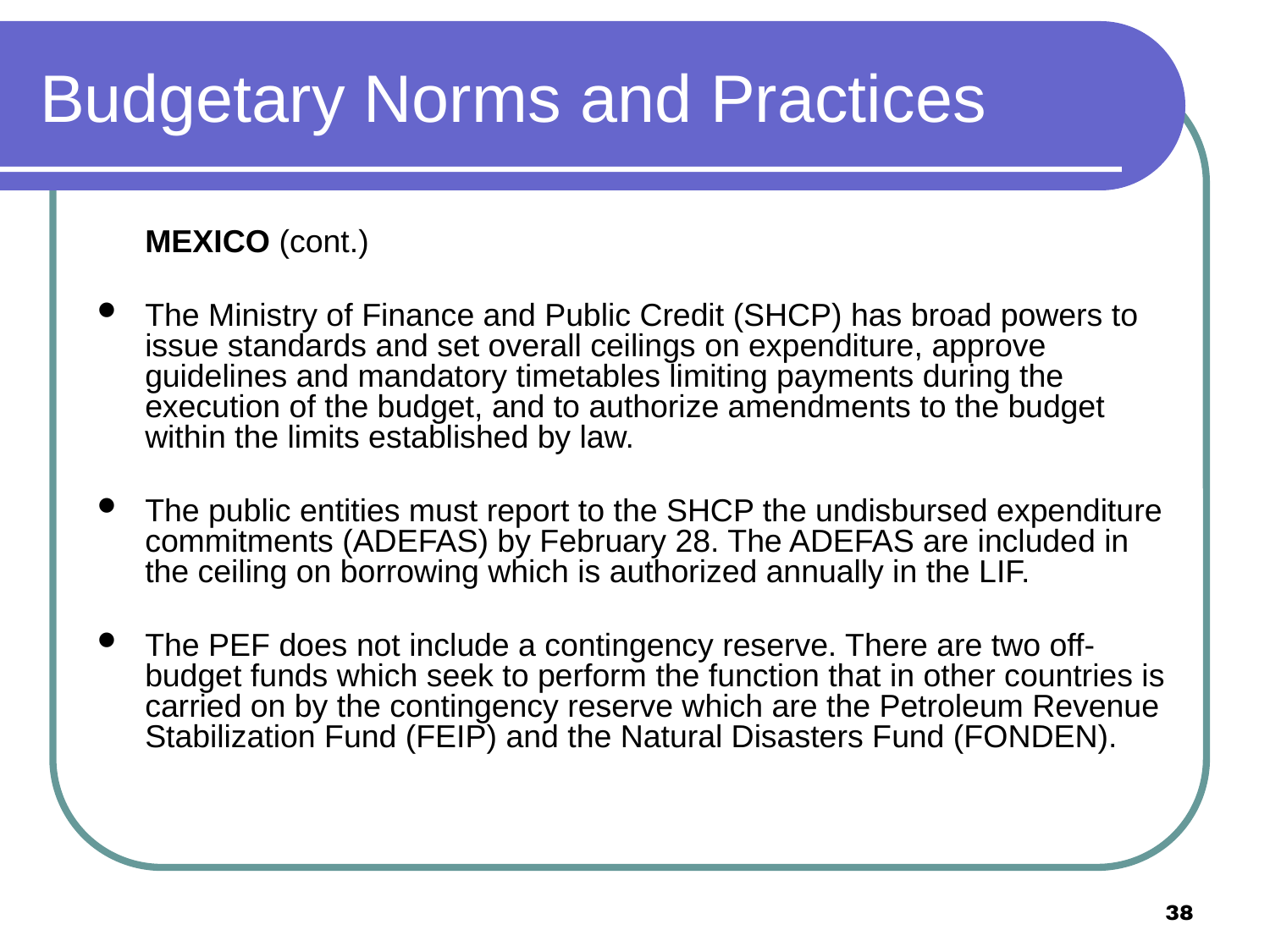

# Budgetary Norms and Practices
	MEXICO (cont.)

The Ministry of Finance and Public Credit (SHCP) has broad powers to issue standards and set overall ceilings on expenditure, approve guidelines and mandatory timetables limiting payments during the execution of the budget, and to authorize amendments to the budget within the limits established by law.

The public entities must report to the SHCP the undisbursed expenditure commitments (ADEFAS) by February 28. The ADEFAS are included in the ceiling on borrowing which is authorized annually in the LIF.

The PEF does not include a contingency reserve. There are two off-budget funds which seek to perform the function that in other countries is carried on by the contingency reserve which are the Petroleum Revenue Stabilization Fund (FEIP) and the Natural Disasters Fund (FONDEN).
38